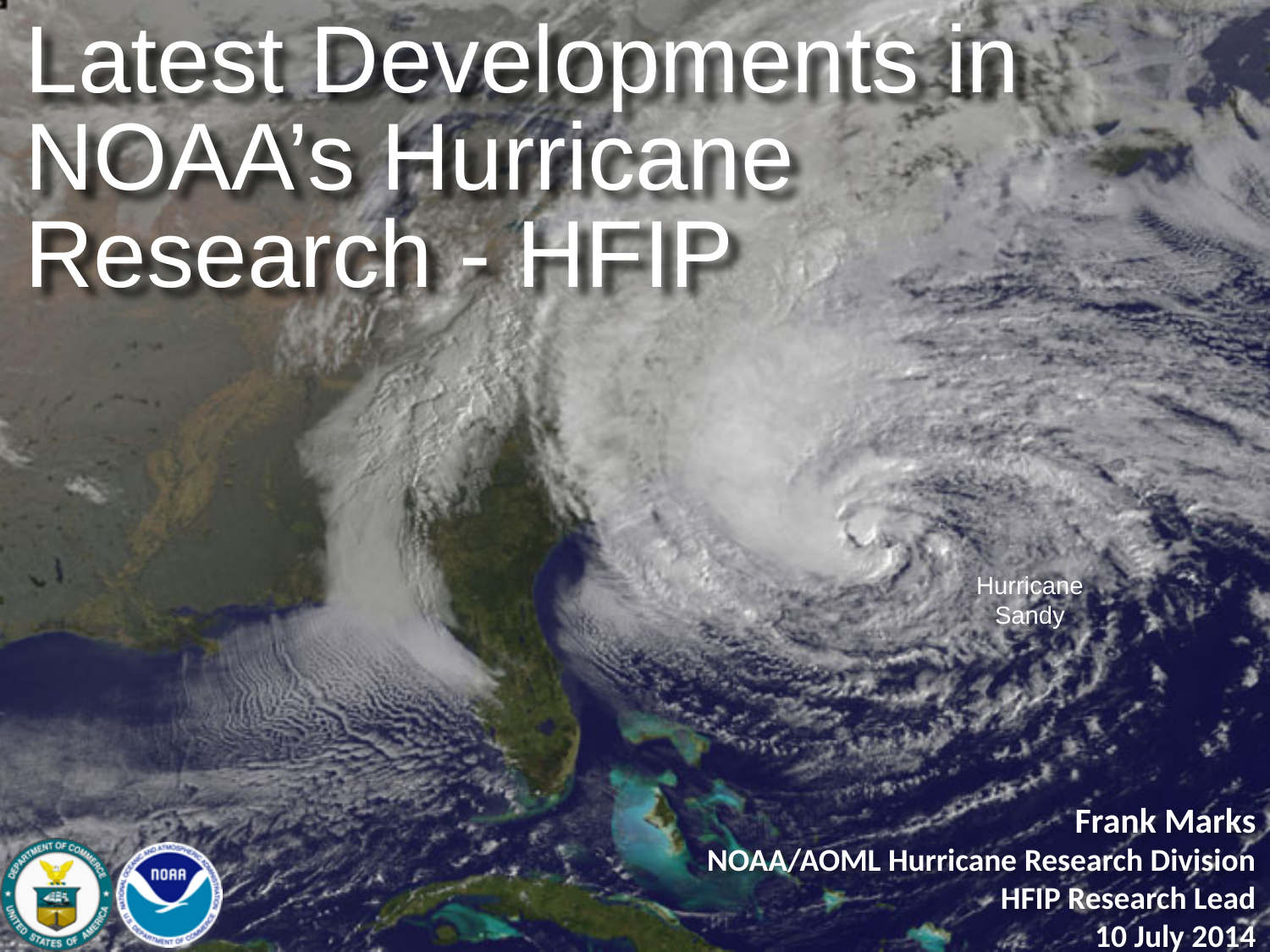

Latest Developments in NOAA’s Hurricane Research - HFIP
Frank Marks
NOAA/AOML Hurricane Research Division
HFIP Research Lead
10 July 2014